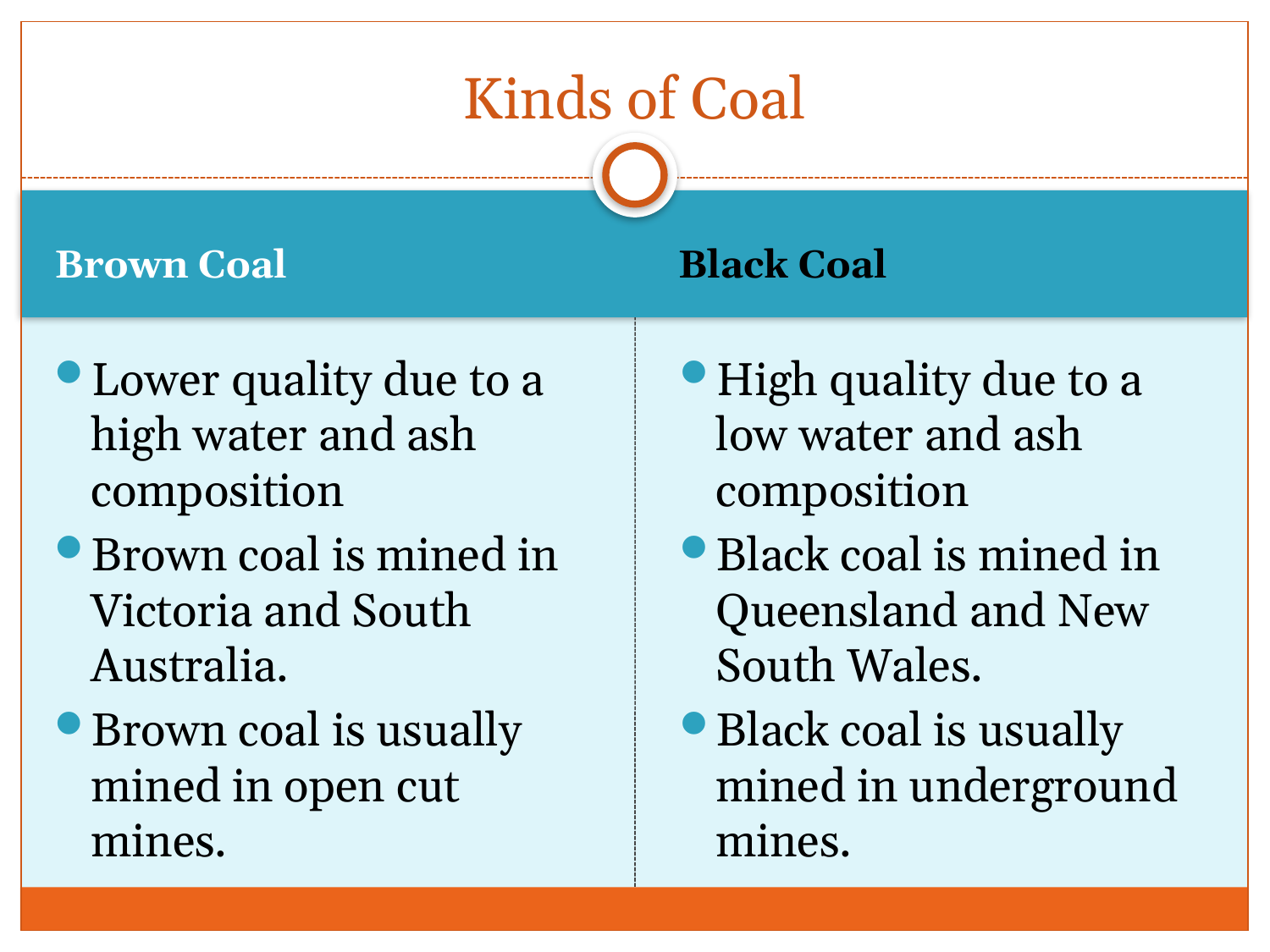

# Kinds of Coal
Brown Coal
Black Coal
Lower quality due to a high water and ash composition
Brown coal is mined in Victoria and South Australia.
Brown coal is usually mined in open cut mines.
High quality due to a low water and ash composition
Black coal is mined in Queensland and New South Wales.
Black coal is usually mined in underground mines.